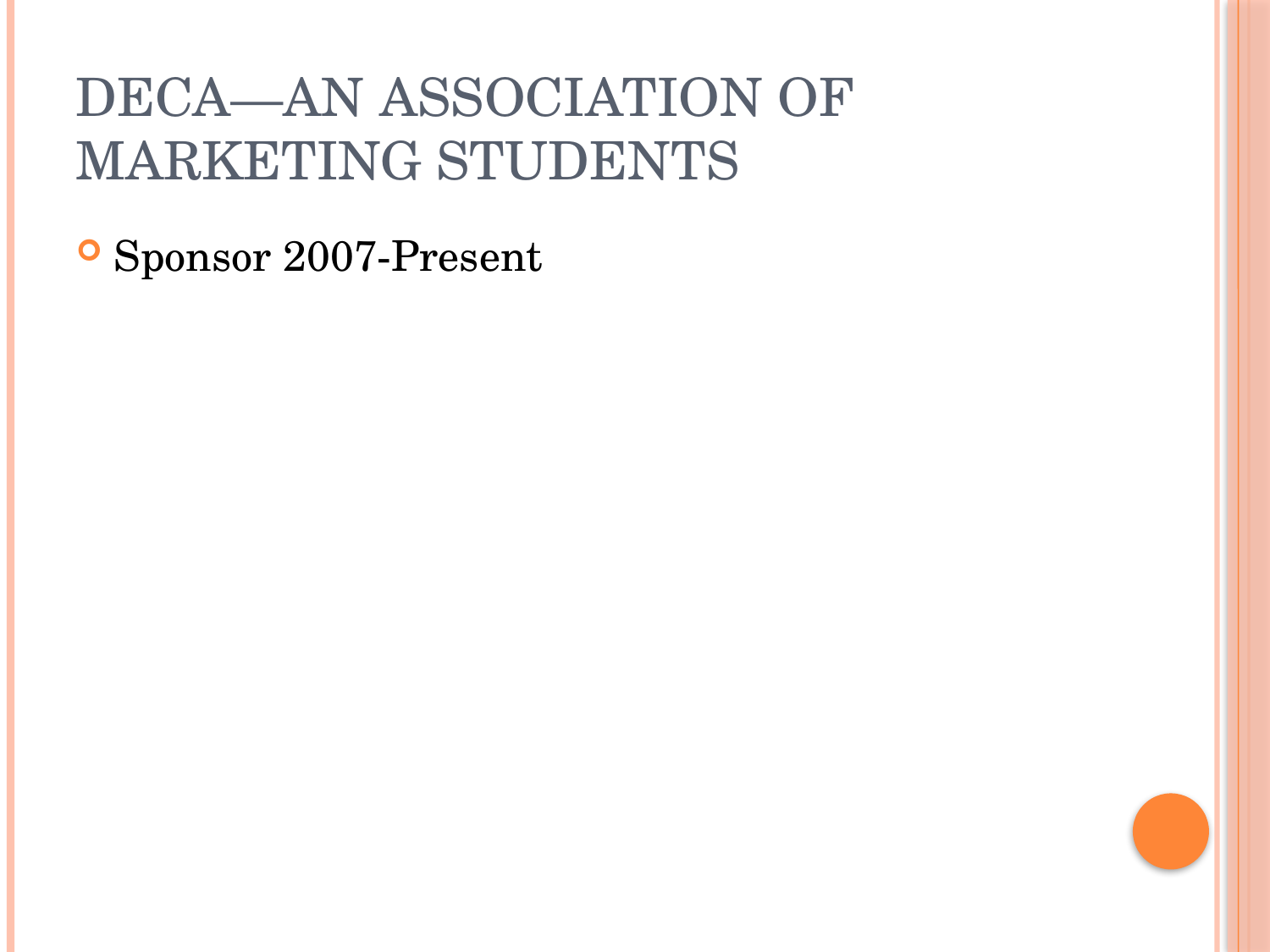

# DECA—An Association of Marketing Students
Sponsor 2007-Present